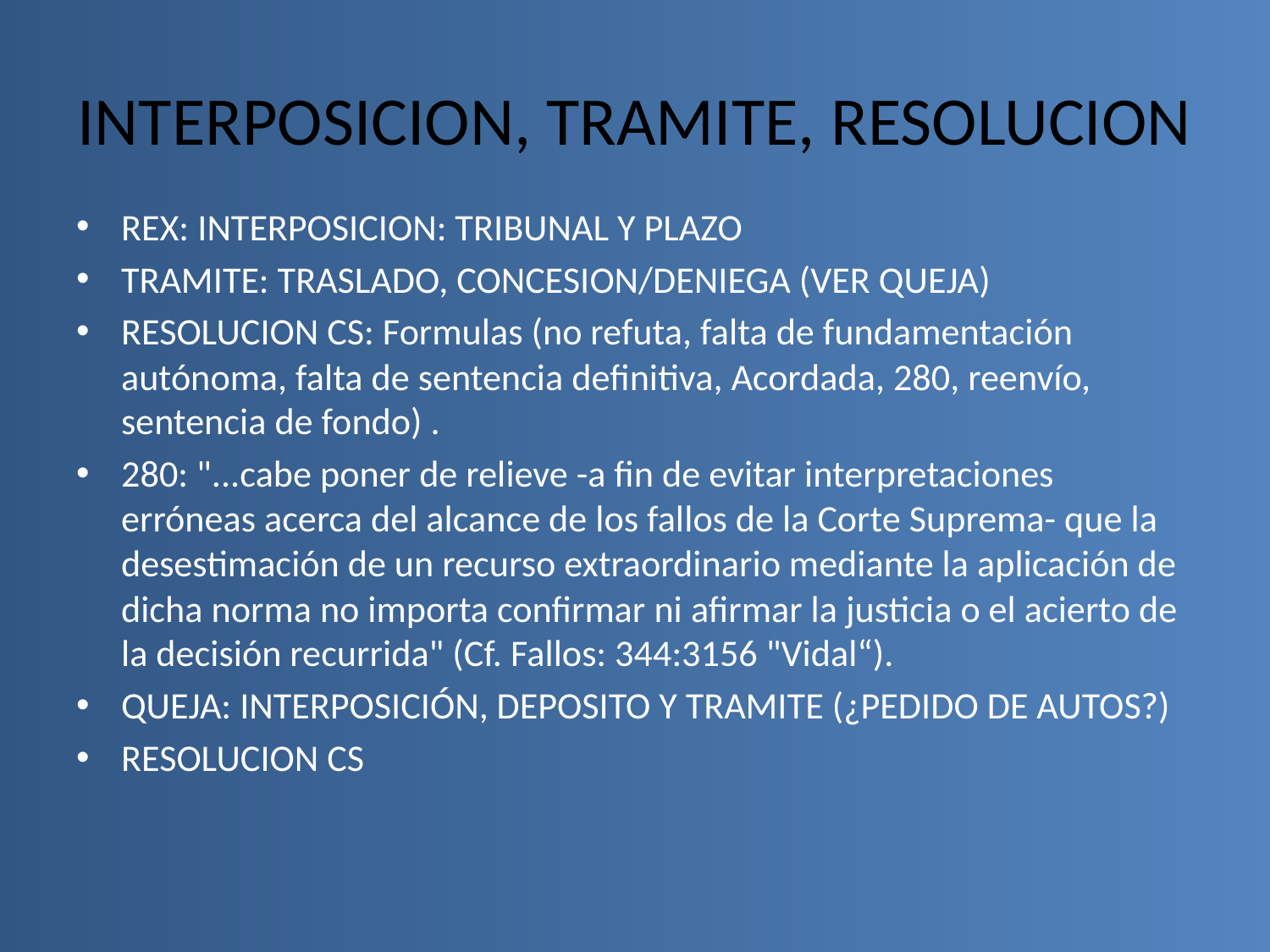

# INTERPOSICION, TRAMITE, RESOLUCION
REX: INTERPOSICION: TRIBUNAL Y PLAZO
TRAMITE: TRASLADO, CONCESION/DENIEGA (VER QUEJA)
RESOLUCION CS: Formulas (no refuta, falta de fundamentación autónoma, falta de sentencia definitiva, Acordada, 280, reenvío, sentencia de fondo) .
280: "...cabe poner de relieve -a fin de evitar interpretaciones erróneas acerca del alcance de los fallos de la Corte Suprema- que la desestimación de un recurso extraordinario mediante la aplicación de dicha norma no importa confirmar ni afirmar la justicia o el acierto de la decisión recurrida" (Cf. Fallos: 344:3156 "Vidal“).
QUEJA: INTERPOSICIÓN, DEPOSITO Y TRAMITE (¿PEDIDO DE AUTOS?)
RESOLUCION CS